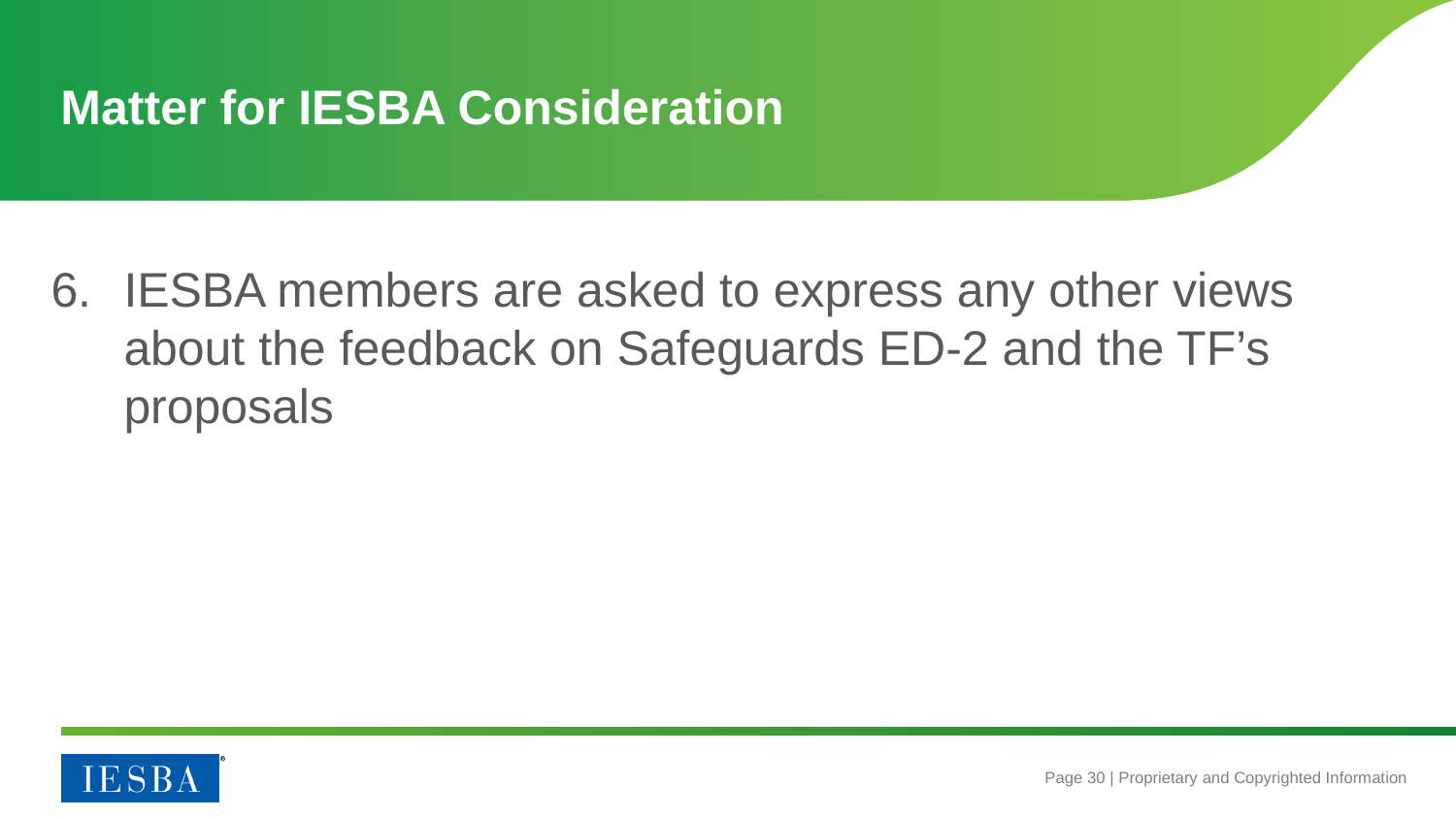

# Matter for IESBA Consideration
IESBA members are asked to express any other views about the feedback on Safeguards ED-2 and the TF’s proposals